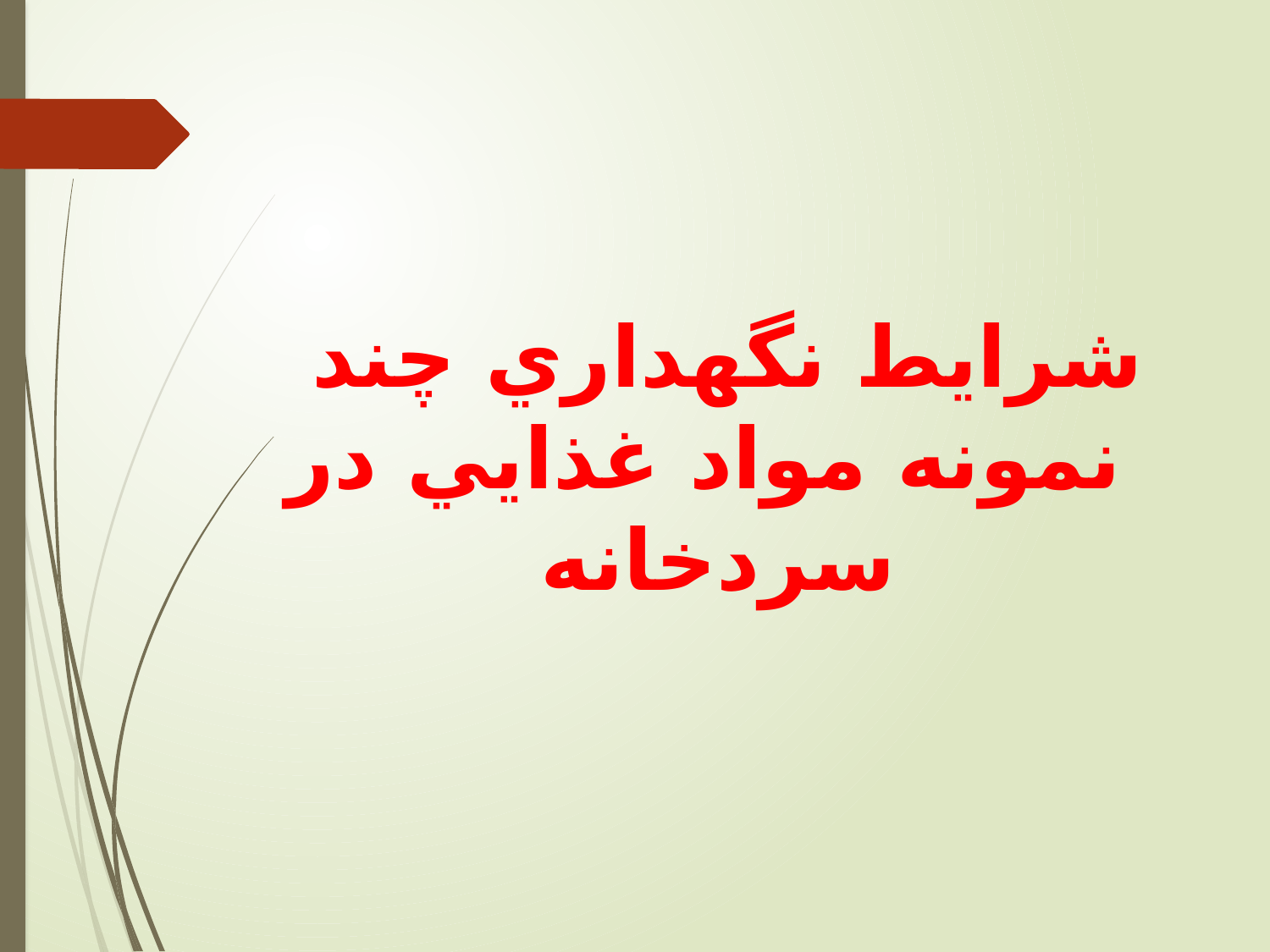

#
شرايط نگهداري چند نمونه مواد غذايي در سردخانه